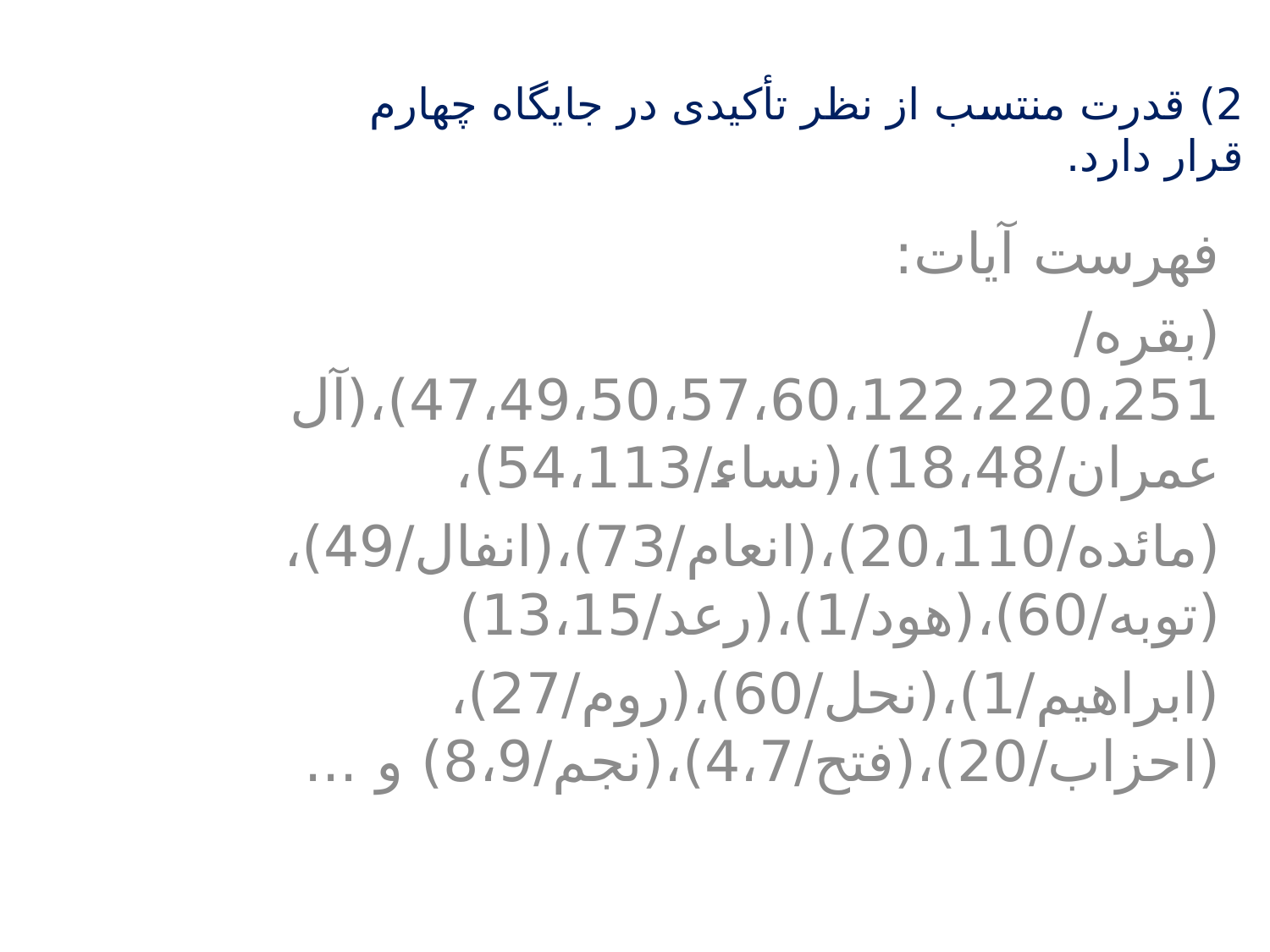

# 2) قدرت منتسب از نظر تأکیدی در جایگاه چهارم قرار دارد.
فهرست آیات:
(بقره/47،49،50،57،60،122،220،251)،(آل عمران/18،48)،(نساء/54،113)،
(مائده/20،110)،(انعام/73)،(انفال/49)،(توبه/60)،(هود/1)،(رعد/13،15)
(ابراهیم/1)،(نحل/60)،(روم/27)،(احزاب/20)،(فتح/4،7)،(نجم/8،9) و ...